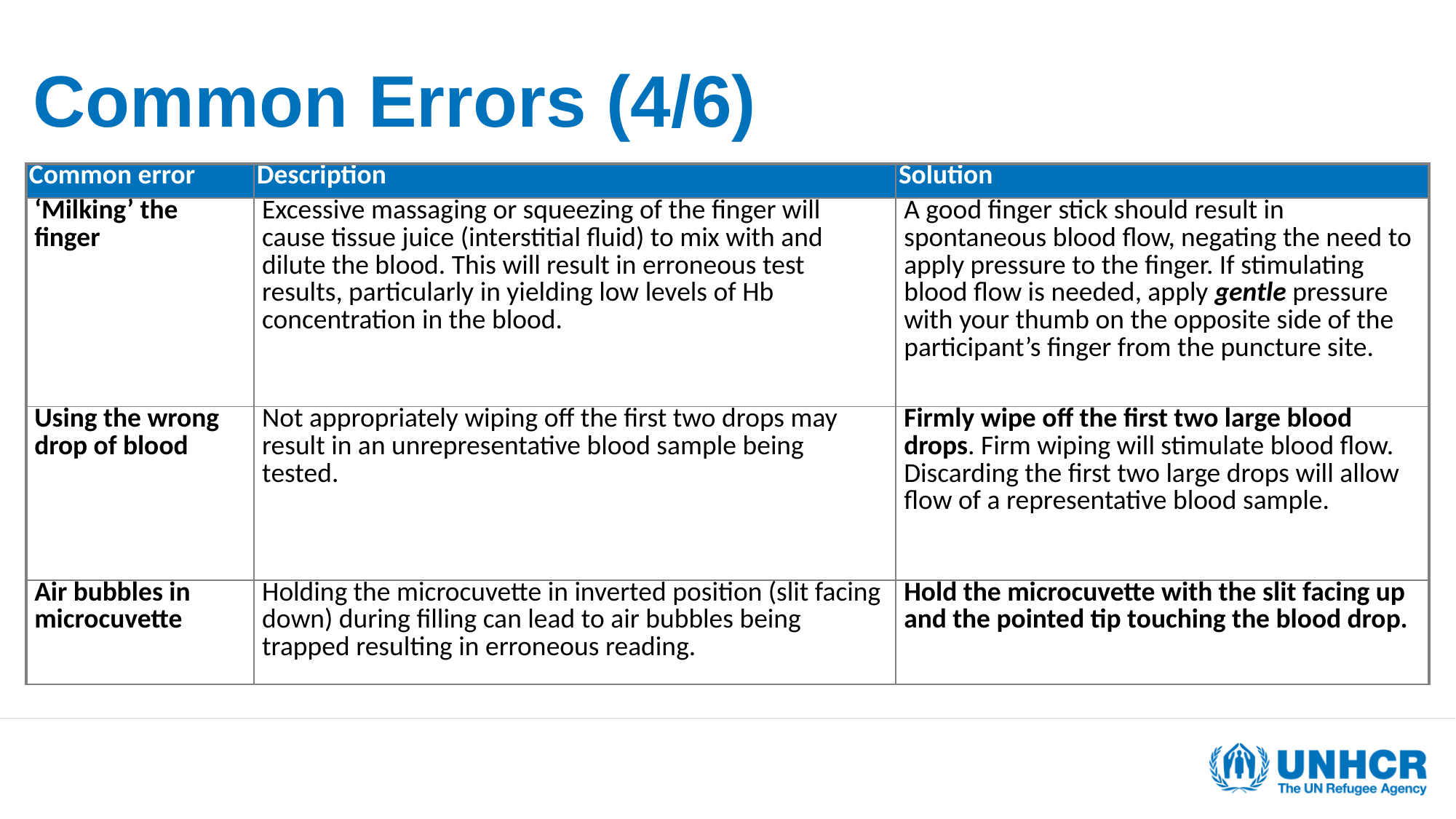

Common Errors (4/6)
| Common error | Description | Solution |
| --- | --- | --- |
| ‘Milking’ the finger | Excessive massaging or squeezing of the finger will cause tissue juice (interstitial fluid) to mix with and dilute the blood. This will result in erroneous test results, particularly in yielding low levels of Hb concentration in the blood. | A good finger stick should result in spontaneous blood flow, negating the need to apply pressure to the finger. If stimulating blood flow is needed, apply gentle pressure with your thumb on the opposite side of the participant’s finger from the puncture site. |
| Using the wrong drop of blood | Not appropriately wiping off the first two drops may result in an unrepresentative blood sample being tested. | Firmly wipe off the first two large blood drops. Firm wiping will stimulate blood flow. Discarding the first two large drops will allow flow of a representative blood sample. |
| Air bubbles in microcuvette | Holding the microcuvette in inverted position (slit facing down) during filling can lead to air bubbles being trapped resulting in erroneous reading. | Hold the microcuvette with the slit facing up and the pointed tip touching the blood drop. |